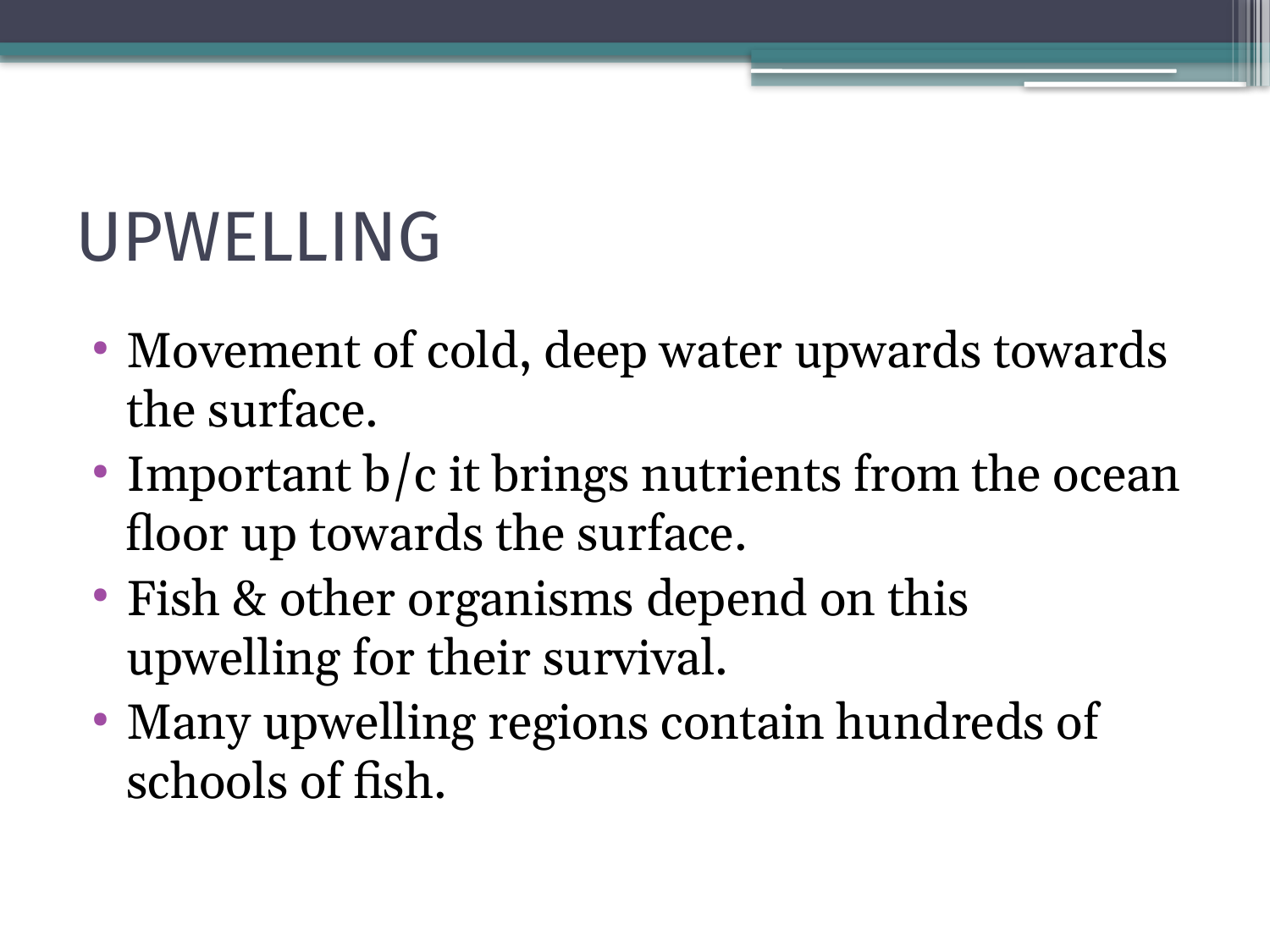

# UPWELLING
Movement of cold, deep water upwards towards the surface.
Important b/c it brings nutrients from the ocean floor up towards the surface.
Fish & other organisms depend on this upwelling for their survival.
Many upwelling regions contain hundreds of schools of fish.